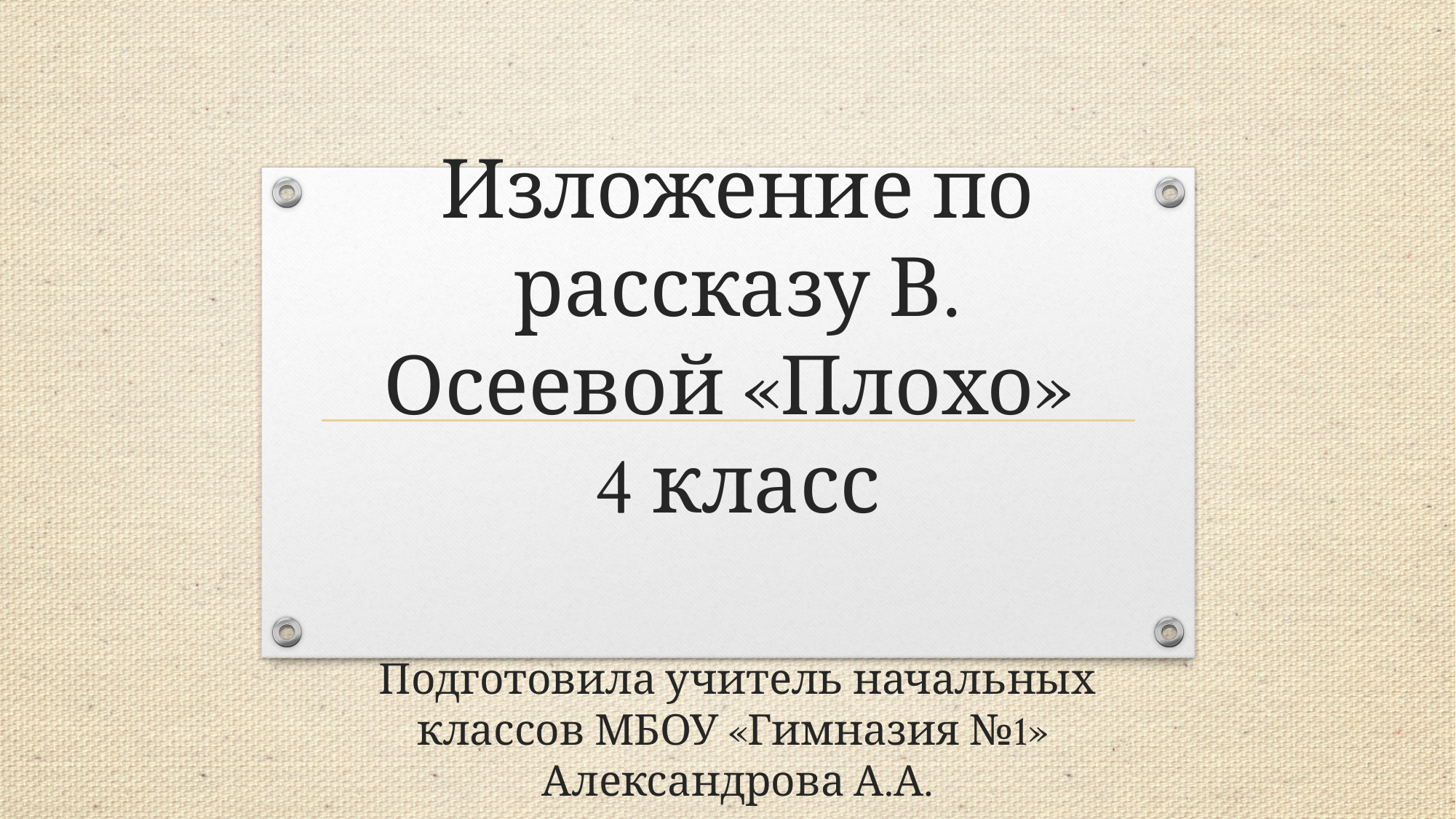

# Изложение по рассказу В. Осеевой «Плохо» 4 класс
Подготовила учитель начальных классов МБОУ «Гимназия №1»
Александрова А.А.